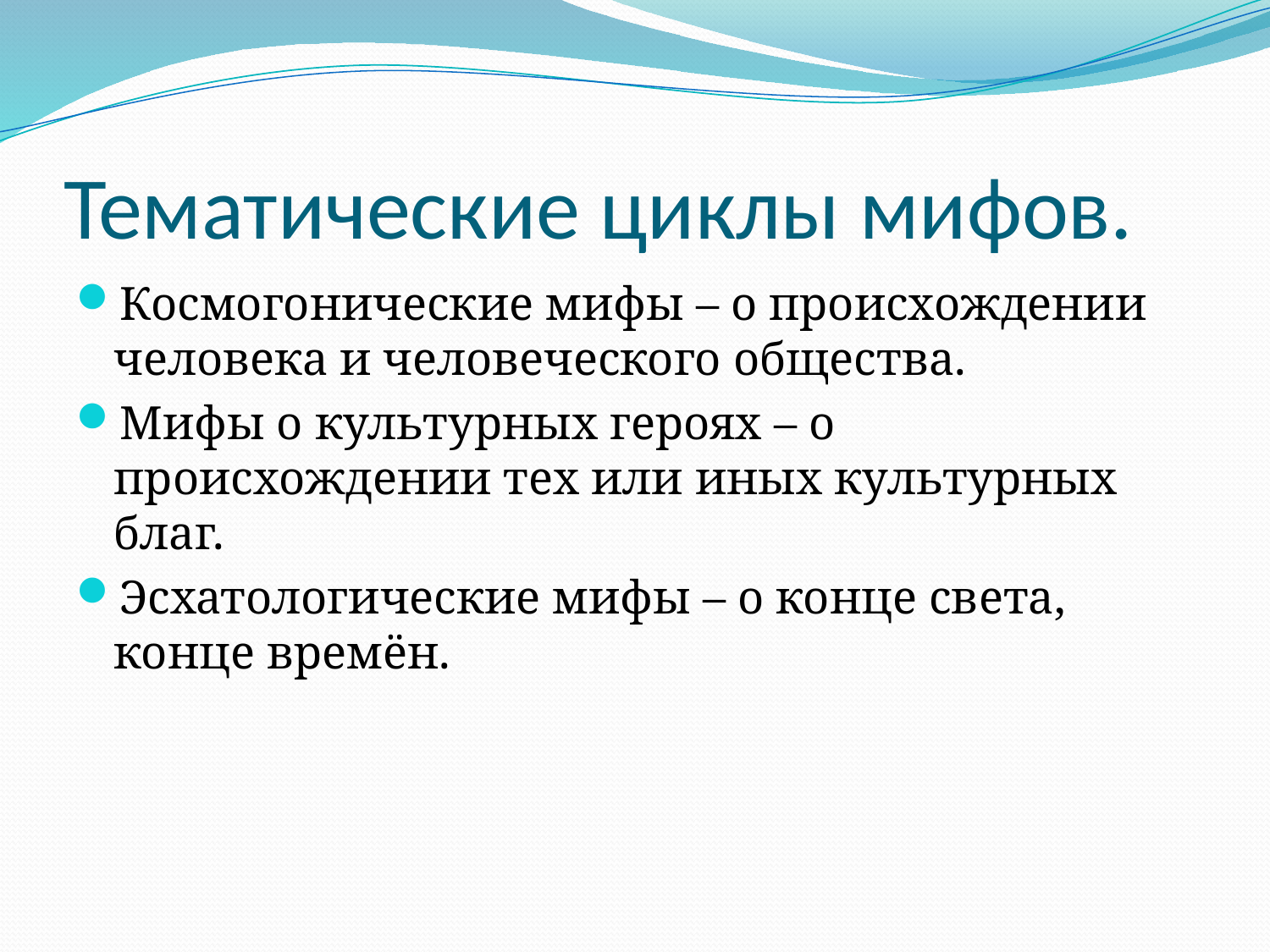

# Тематические циклы мифов.
Космогонические мифы – о происхождении человека и человеческого общества.
Мифы о культурных героях – о происхождении тех или иных культурных благ.
Эсхатологические мифы – о конце света, конце времён.